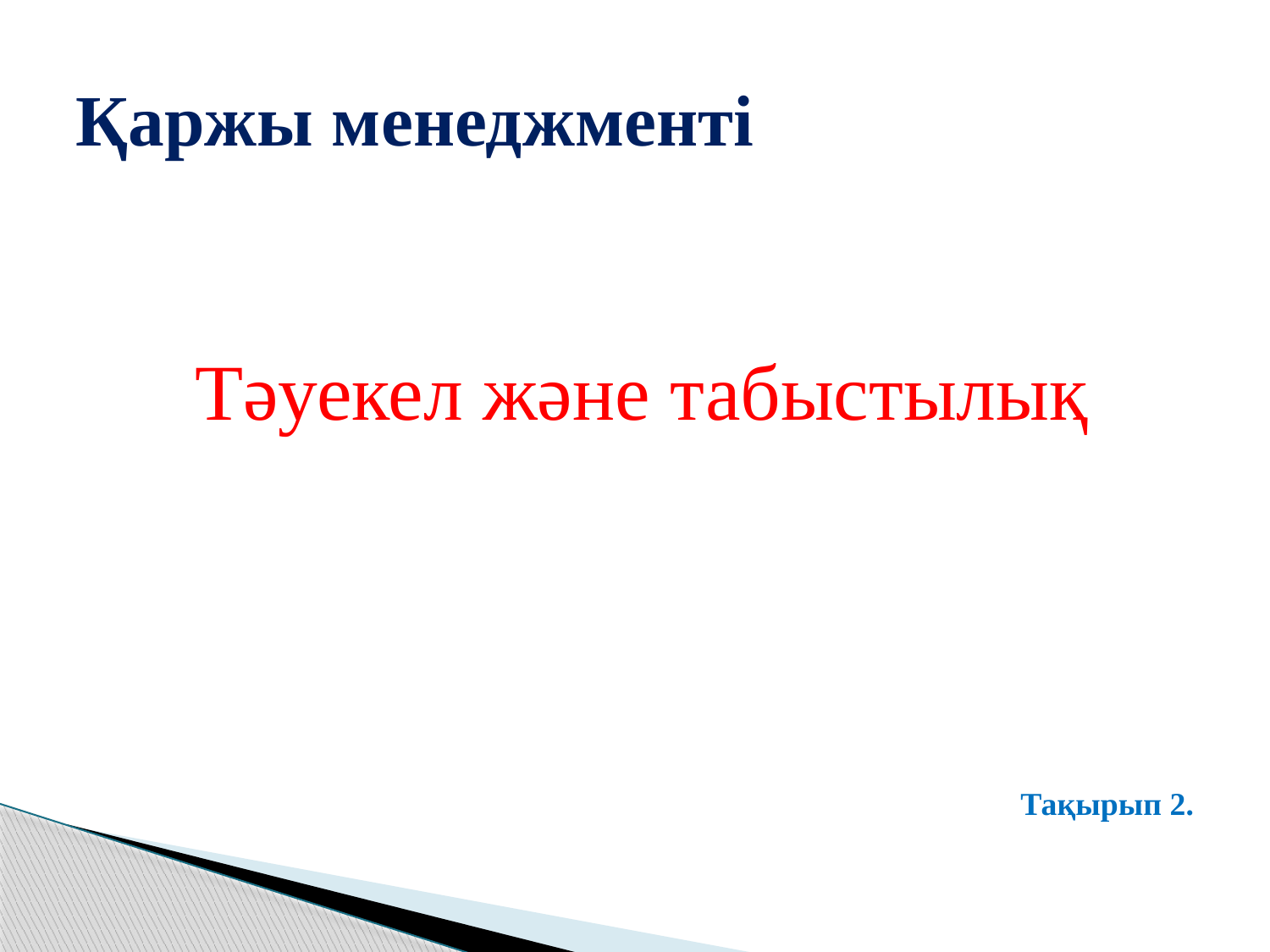

# Қаржы менеджменті

Тәуекел және табыстылық

Тақырып 2.